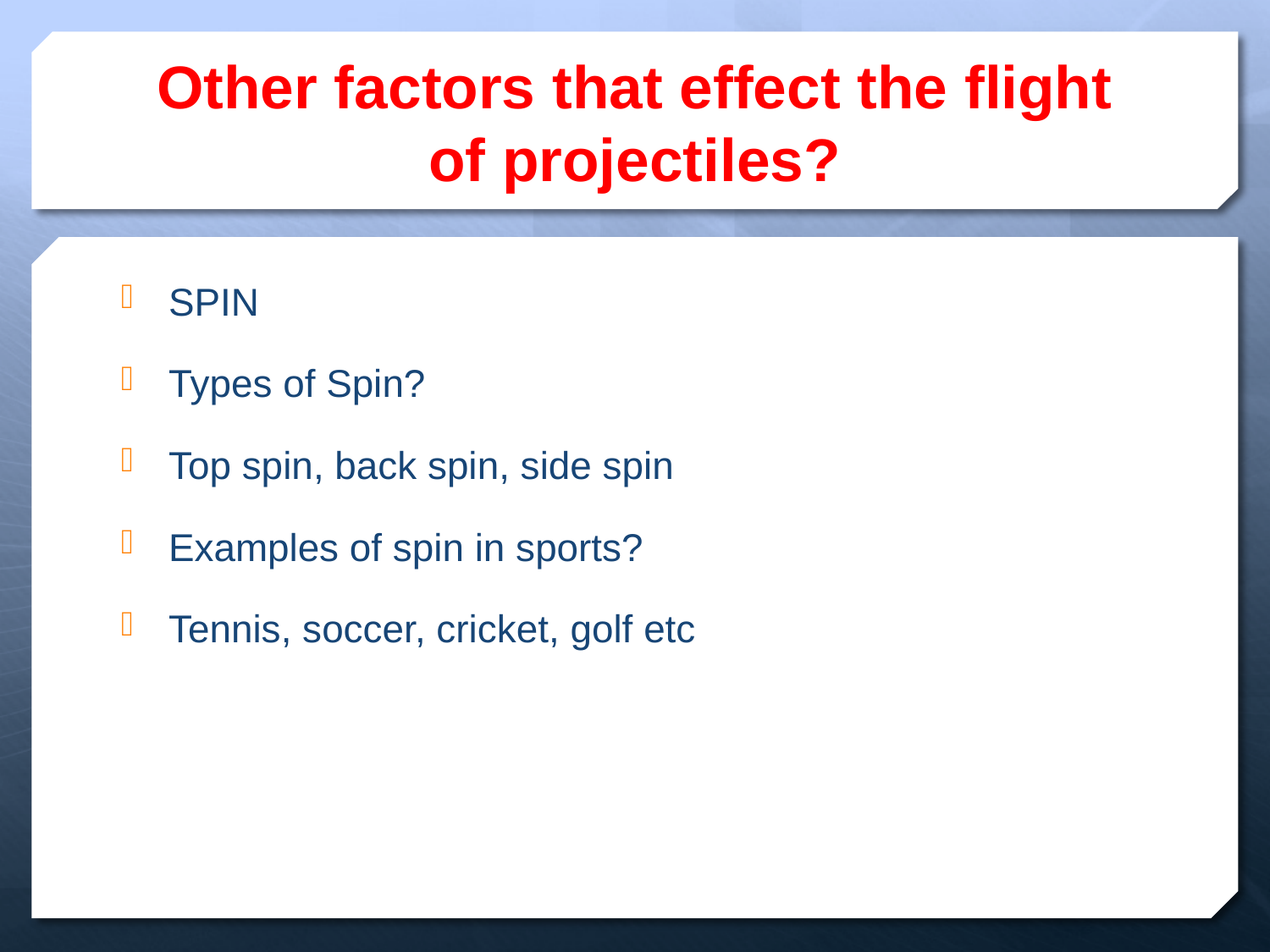

# Other factors that effect the flight of projectiles?
SPIN
Types of Spin?
Top spin, back spin, side spin
Examples of spin in sports?
Tennis, soccer, cricket, golf etc